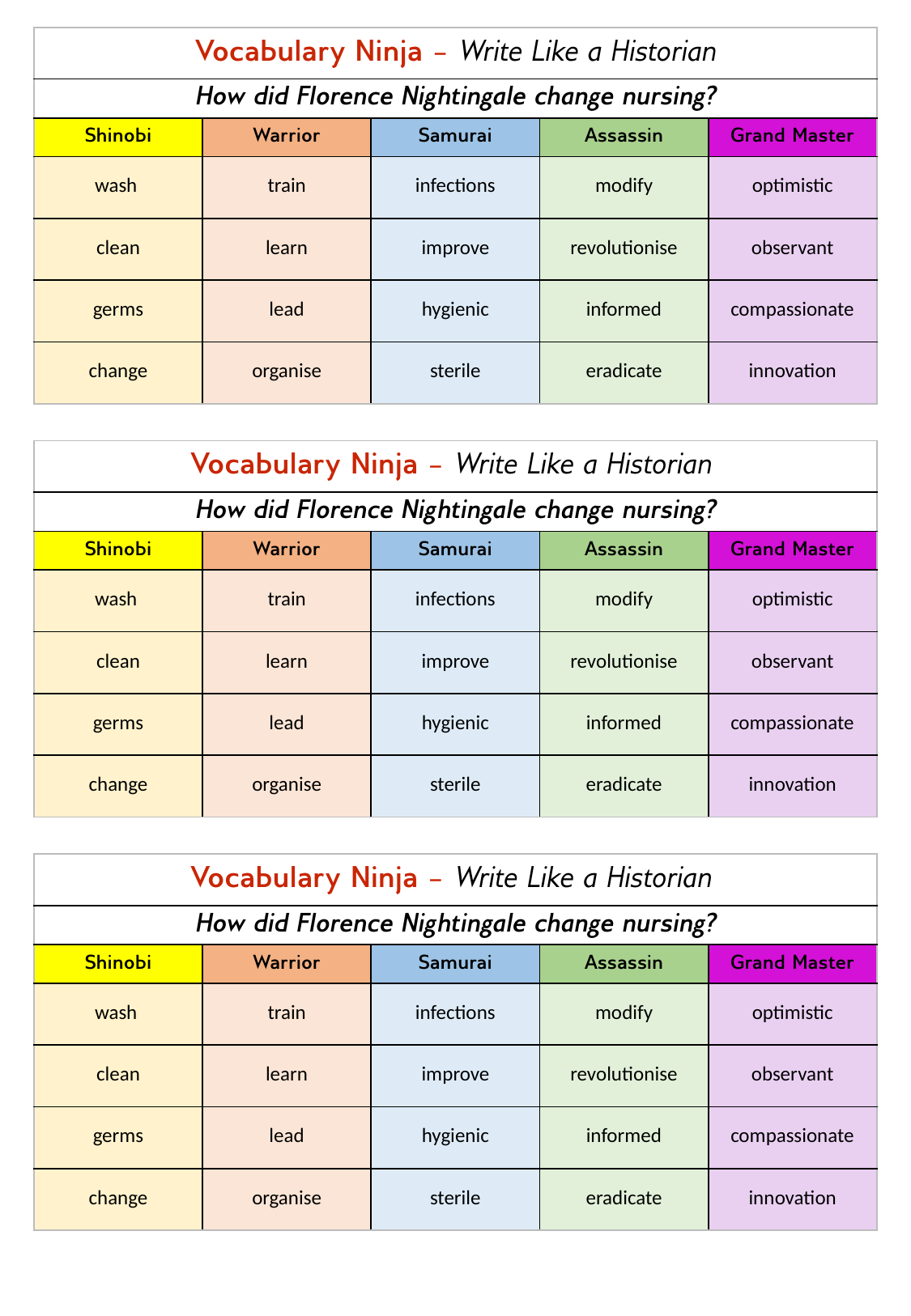

| Vocabulary Ninja – Write Like a Historian |  |  |  |  |
| --- | --- | --- | --- | --- |
| How did Florence Nightingale change nursing? |  |  |  |  |
| Shinobi | Warrior | Samurai | Assassin | Grand Master |
| wash | train | infections | modify | optimistic |
| clean | learn | improve | revolutionise | observant |
| germs | lead | hygienic | informed | compassionate |
| change | organise | sterile | eradicate | innovation |
| Vocabulary Ninja – Write Like a Historian |  |  |  |  |
| --- | --- | --- | --- | --- |
| How did Florence Nightingale change nursing? |  |  |  |  |
| Shinobi | Warrior | Samurai | Assassin | Grand Master |
| wash | train | infections | modify | optimistic |
| clean | learn | improve | revolutionise | observant |
| germs | lead | hygienic | informed | compassionate |
| change | organise | sterile | eradicate | innovation |
| Vocabulary Ninja – Write Like a Historian |  |  |  |  |
| --- | --- | --- | --- | --- |
| How did Florence Nightingale change nursing? |  |  |  |  |
| Shinobi | Warrior | Samurai | Assassin | Grand Master |
| wash | train | infections | modify | optimistic |
| clean | learn | improve | revolutionise | observant |
| germs | lead | hygienic | informed | compassionate |
| change | organise | sterile | eradicate | innovation |